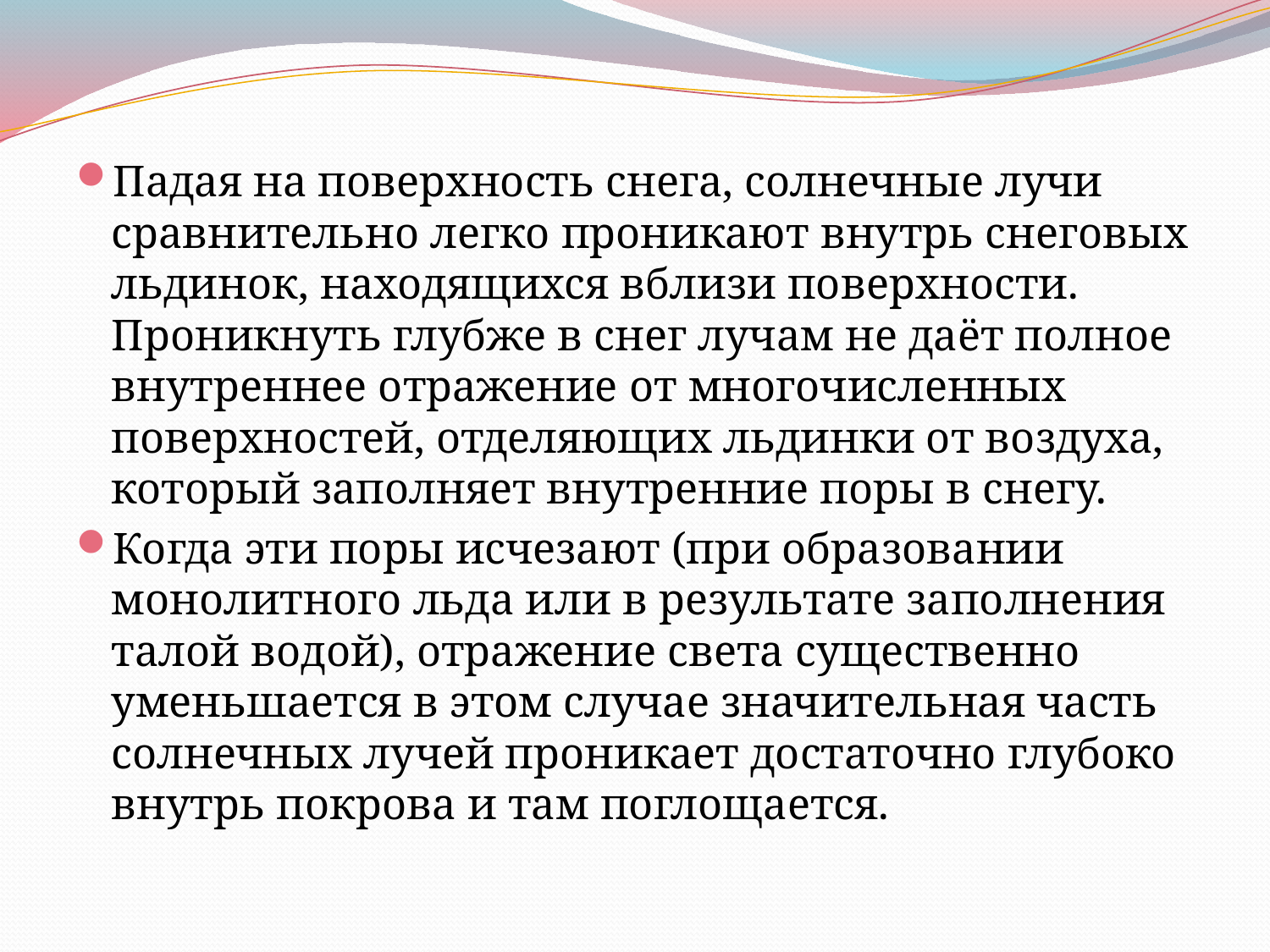

Падая на поверхность снега, солнечные лучи сравнительно легко проникают внутрь снеговых льдинок, находящихся вблизи поверхности. Проникнуть глубже в снег лучам не даёт полное внутреннее отражение от многочисленных поверхностей, отделяющих льдинки от воздуха, который заполняет внутренние поры в снегу.
Когда эти поры исчезают (при образовании монолитного льда или в результате заполнения талой водой), отражение света существенно уменьшается в этом случае значительная часть солнечных лучей проникает достаточно глубоко внутрь покрова и там поглощается.